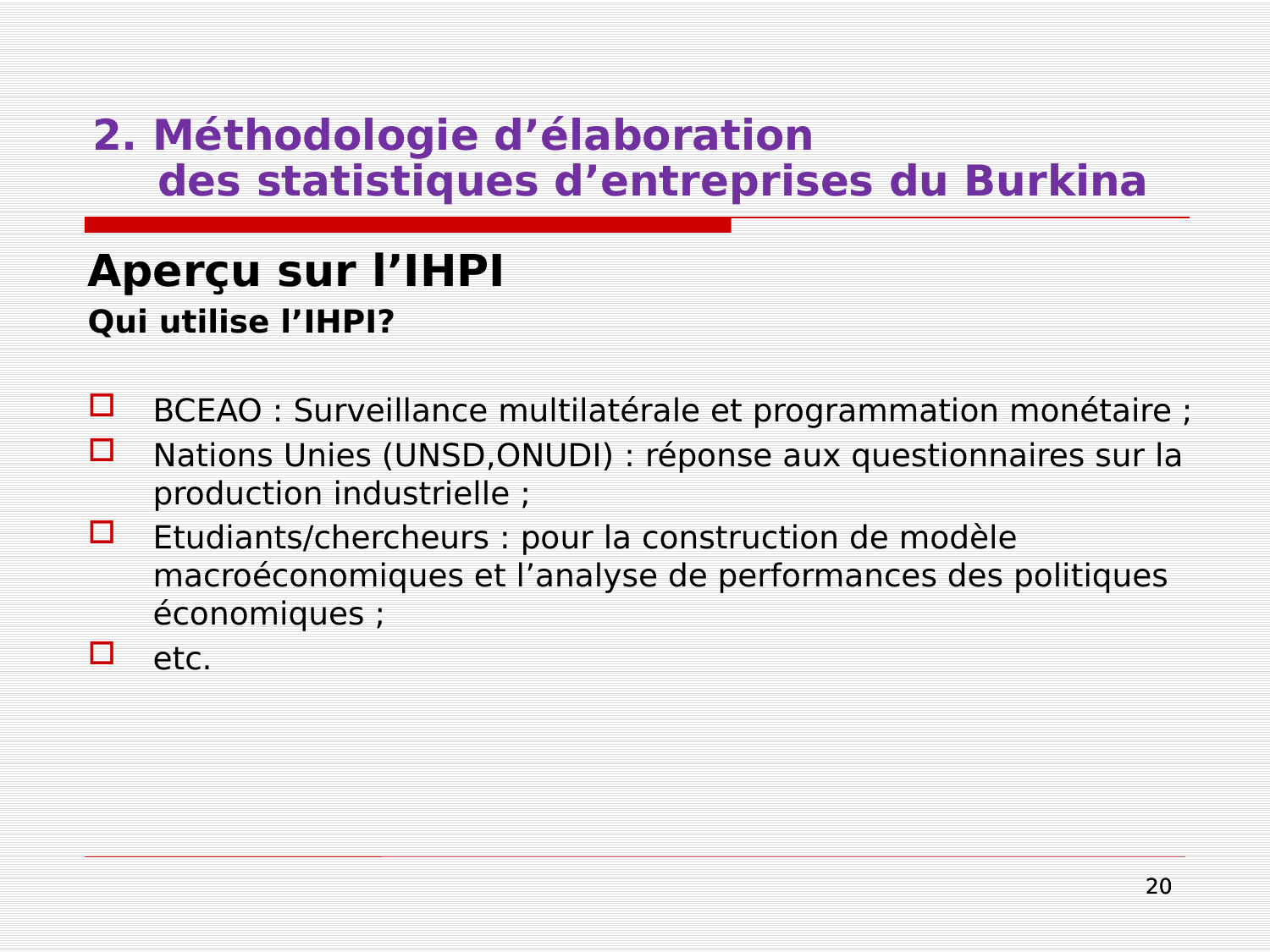

# 2. Méthodologie d’élaboration des statistiques d’entreprises du Burkina
Aperçu sur l’IHPI
Qui utilise l’IHPI?

BCEAO : Surveillance multilatérale et programmation monétaire ;
Nations Unies (UNSD,ONUDI) : réponse aux questionnaires sur la production industrielle ;
Etudiants/chercheurs : pour la construction de modèle macroéconomiques et l’analyse de performances des politiques économiques ;
etc.

20
20